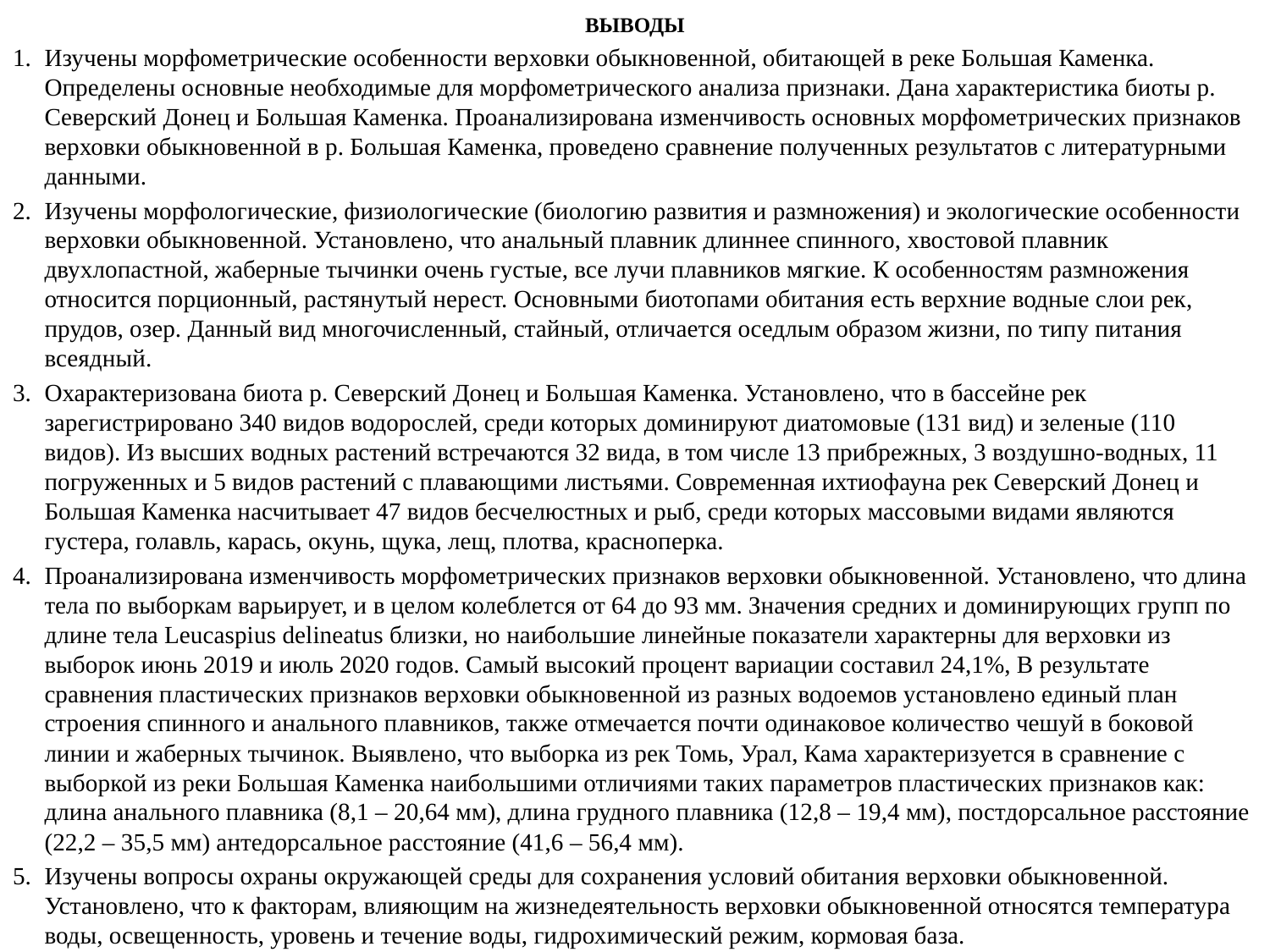

ВЫВОДЫ
Изучены морфометрические особенности верховки обыкновенной, обитающей в реке Большая Каменка. Определены основные необходимые для морфометрического анализа признаки. Дана характеристика биоты р. Северский Донец и Большая Каменка. Проанализирована изменчивость основных морфометрических признаков верховки обыкновенной в р. Большая Каменка, проведено сравнение полученных результатов с литературными данными.
Изучены морфологические, физиологические (биологию развития и размножения) и экологические особенности верховки обыкновенной. Установлено, что анальный плавник длиннее спинного, хвостовой плавник двухлопастной, жаберные тычинки очень густые, все лучи плавников мягкие. К особенностям размножения относится порционный, растянутый нерест. Основными биотопами обитания есть верхние водные слои рек, прудов, озер. Данный вид многочисленный, стайный, отличается оседлым образом жизни, по типу питания всеядный.
Охарактеризована биота р. Северский Донец и Большая Каменка. Установлено, что в бассейне рек зарегистрировано 340 видов водорослей, среди которых доминируют диатомовые (131 вид) и зеленые (110 видов). Из высших водных растений встречаются 32 вида, в том числе 13 прибрежных, 3 воздушно-водных, 11 погруженных и 5 видов растений с плавающими листьями. Современная ихтиофауна рек Северский Донец и Большая Каменка насчитывает 47 видов бесчелюстных и рыб, среди которых массовыми видами являются густера, голавль, карась, окунь, щука, лещ, плотва, красноперка.
Проанализирована изменчивость морфометрических признаков верховки обыкновенной. Установлено, что длина тела по выборкам варьирует, и в целом колеблется от 64 до 93 мм. Значения средних и доминирующих групп по длине тела Leucaspius delineatus близки, но наибольшие линейные показатели характерны для верховки из выборок июнь 2019 и июль 2020 годов. Самый высокий процент вариации составил 24,1%, В результате сравнения пластических признаков верховки обыкновенной из разных водоемов установлено единый план строения спинного и анального плавников, также отмечается почти одинаковое количество чешуй в боковой линии и жаберных тычинок. Выявлено, что выборка из рек Томь, Урал, Кама характеризуется в сравнение с выборкой из реки Большая Каменка наибольшими отличиями таких параметров пластических признаков как: длина анального плавника (8,1 – 20,64 мм), длина грудного плавника (12,8 – 19,4 мм), постдорсальное расстояние (22,2 – 35,5 мм) антедорсальное расстояние (41,6 – 56,4 мм).
Изучены вопросы охраны окружающей среды для сохранения условий обитания верховки обыкновенной. Установлено, что к факторам, влияющим на жизнедеятельность верховки обыкновенной относятся температура воды, освещенность, уровень и течение воды, гидрохимический режим, кормовая база.